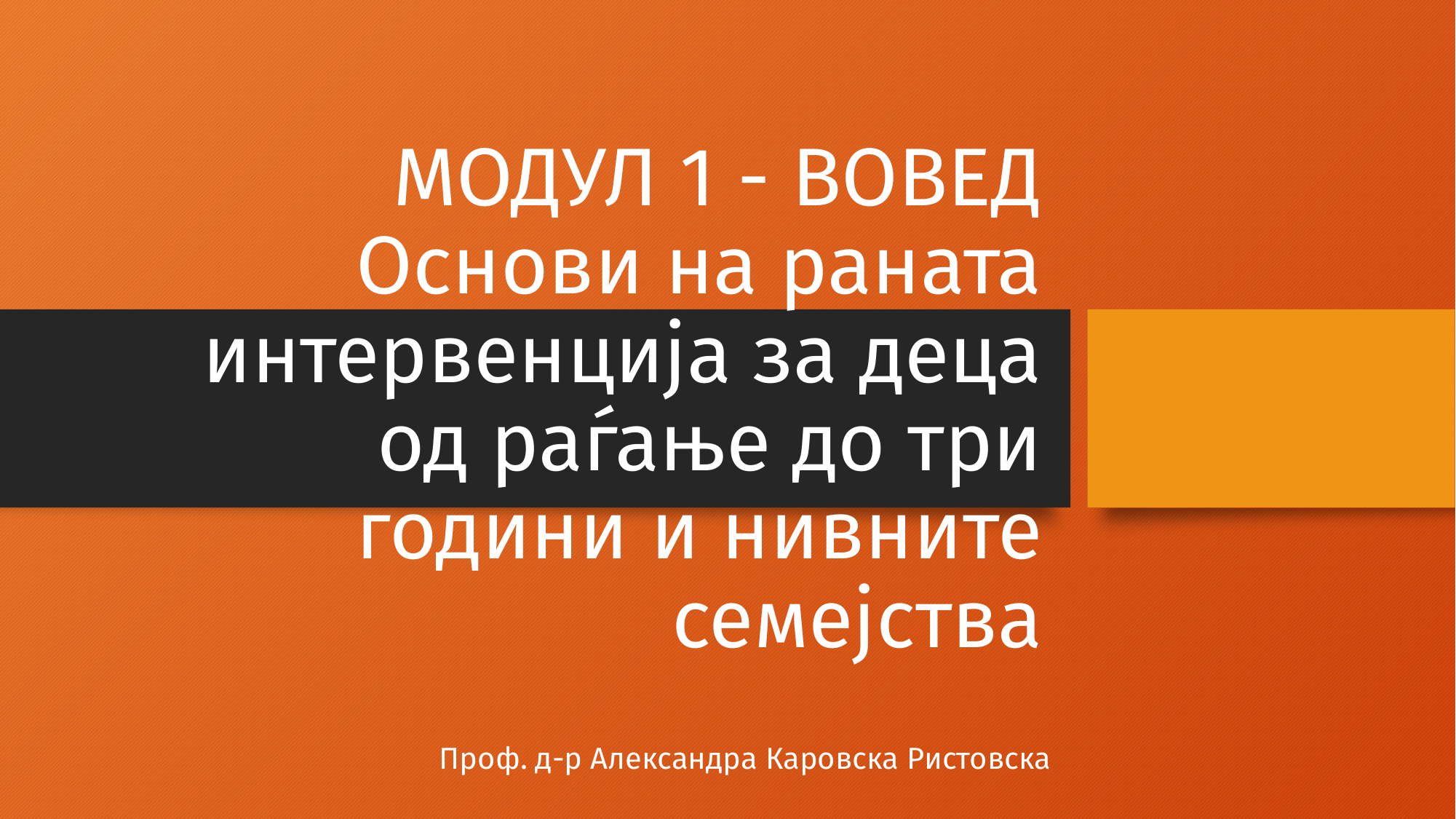

# МОДУЛ 1 - ВОВЕД Основи на раната интервенција за деца од раѓање до три години и нивните семејства
Проф. д-р Александра Каровска Ристовска